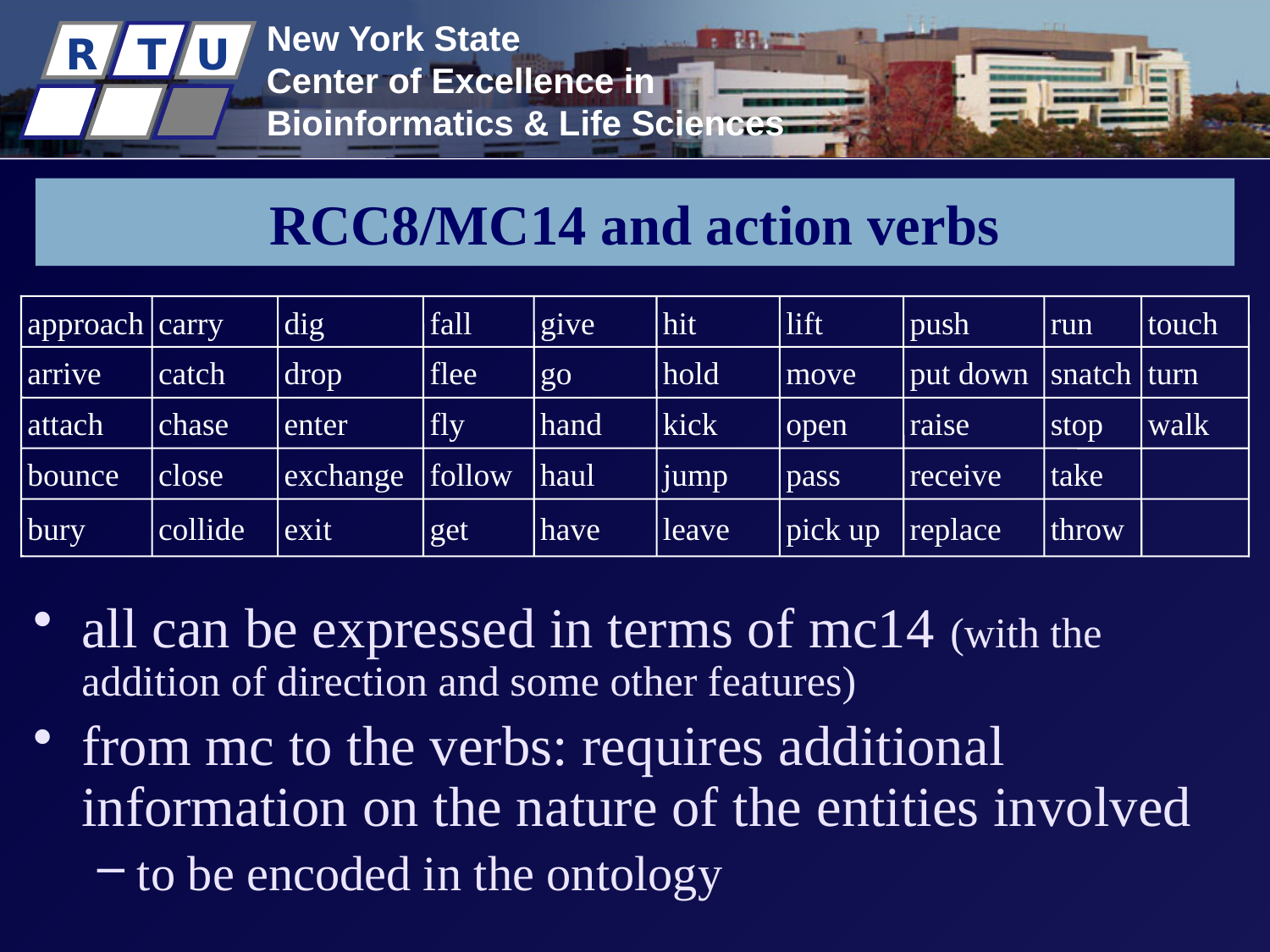

# RCC8/MC14 and action verbs
approach

carry

dig

fall

give

hit

lift

push

run

touch

arrive

catch
drop
flee
go
hold
move
put down
snatch
turn
attach

chase
enter
fly
hand
kick
open
raise
stop
walk
bounce

close
exchange
follow
haul
jump
pass
receive
take

bury

collide
exit
get
have
leave
pick up
replace
throw

all can be expressed in terms of mc14 (with the addition of direction and some other features)
from mc to the verbs: requires additional information on the nature of the entities involved
to be encoded in the ontology